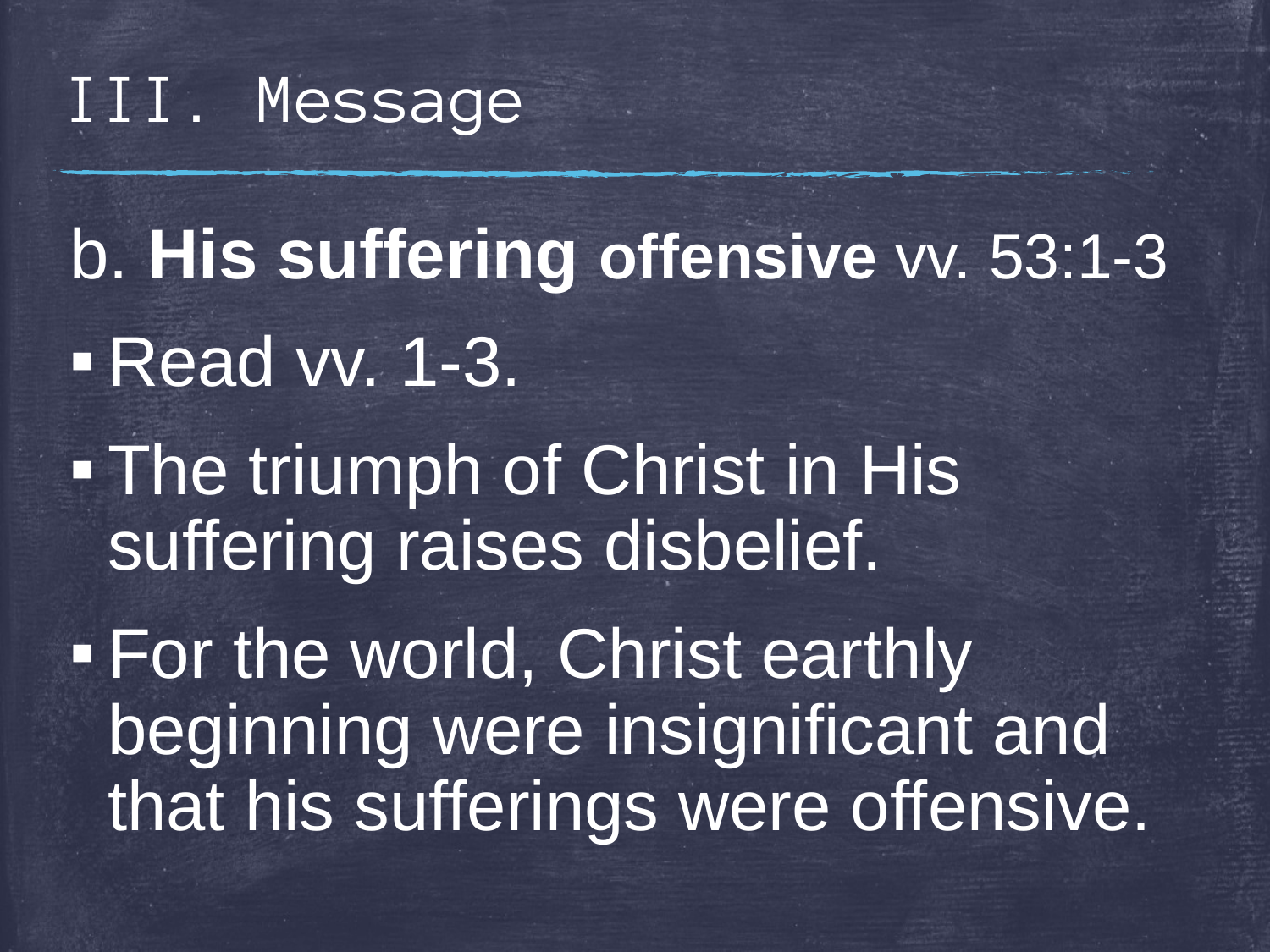

# III. Message
b. His suffering offensive vv. 53:1-3
Read vv. 1-3.
The triumph of Christ in His suffering raises disbelief.
For the world, Christ earthly beginning were insignificant and that his sufferings were offensive.